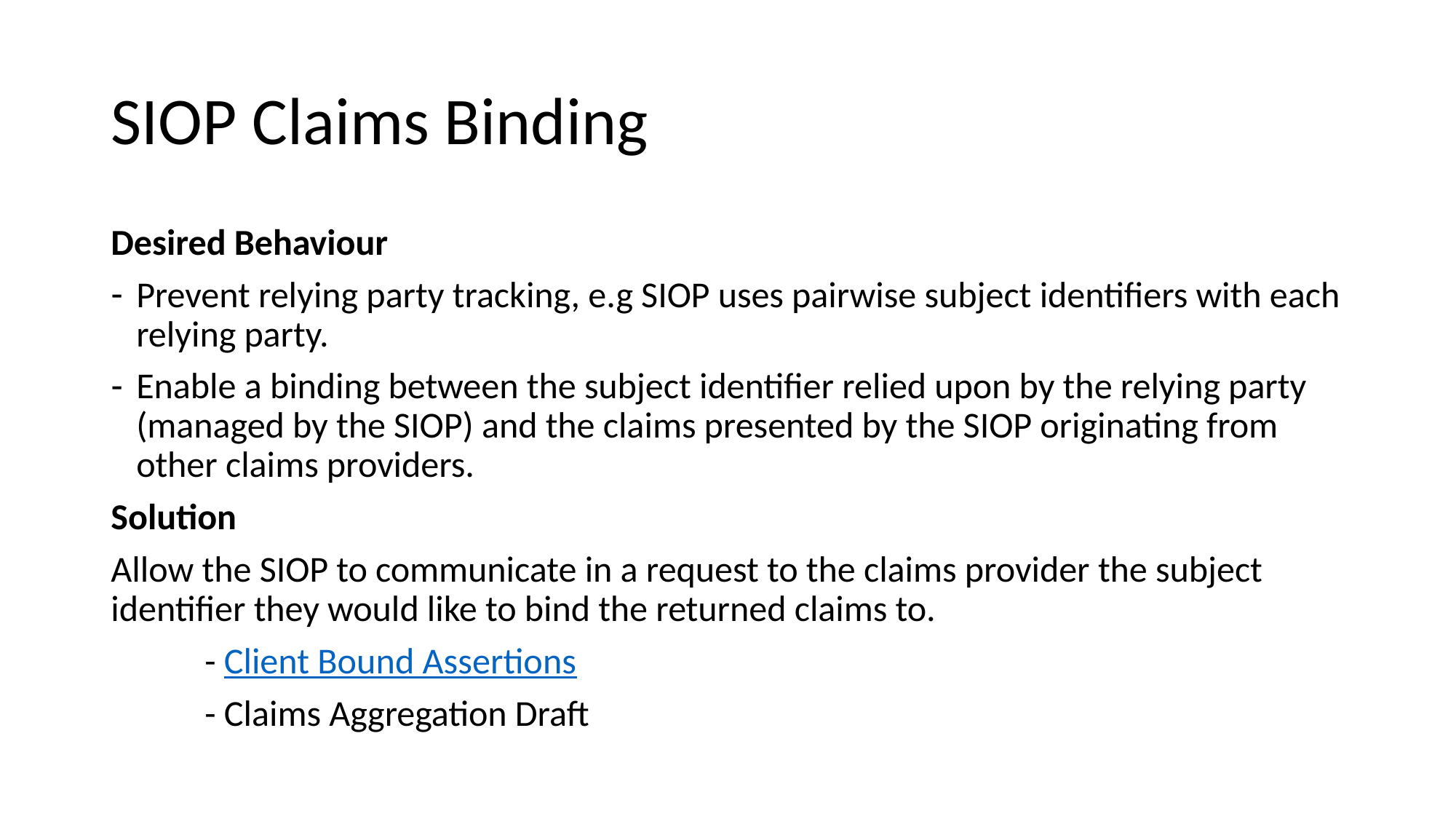

# SIOP Claims Binding
Desired Behaviour
Prevent relying party tracking, e.g SIOP uses pairwise subject identifiers with each relying party.
Enable a binding between the subject identifier relied upon by the relying party (managed by the SIOP) and the claims presented by the SIOP originating from other claims providers.
Solution
Allow the SIOP to communicate in a request to the claims provider the subject identifier they would like to bind the returned claims to.
	- Client Bound Assertions
	- Claims Aggregation Draft